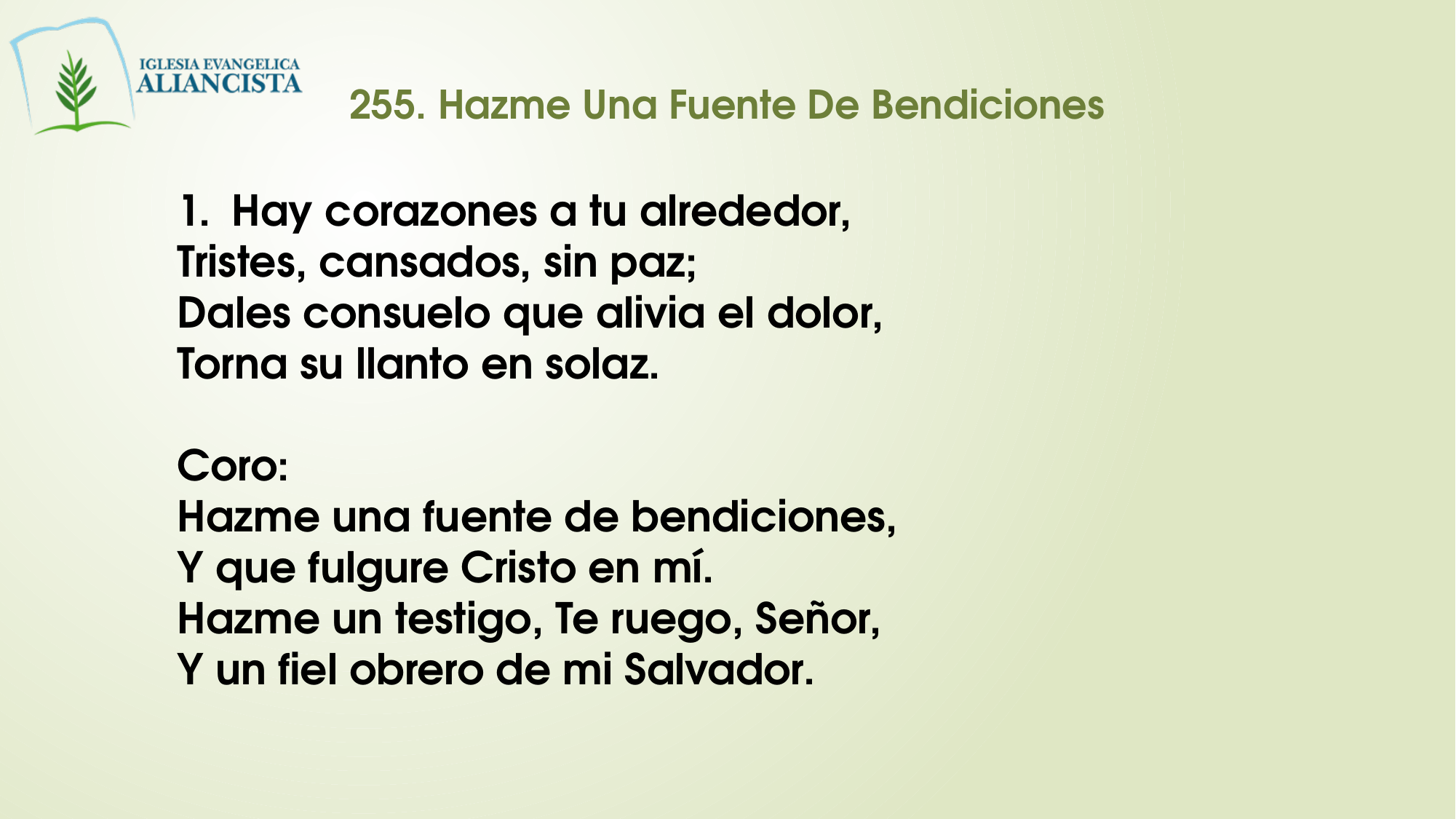

255. Hazme Una Fuente De Bendiciones
Hay corazones a tu alrededor,
Tristes, cansados, sin paz;
Dales consuelo que alivia el dolor,
Torna su llanto en solaz.

Coro:
Hazme una fuente de bendiciones,
Y que fulgure Cristo en mí.
Hazme un testigo, Te ruego, Señor,
Y un fiel obrero de mi Salvador.